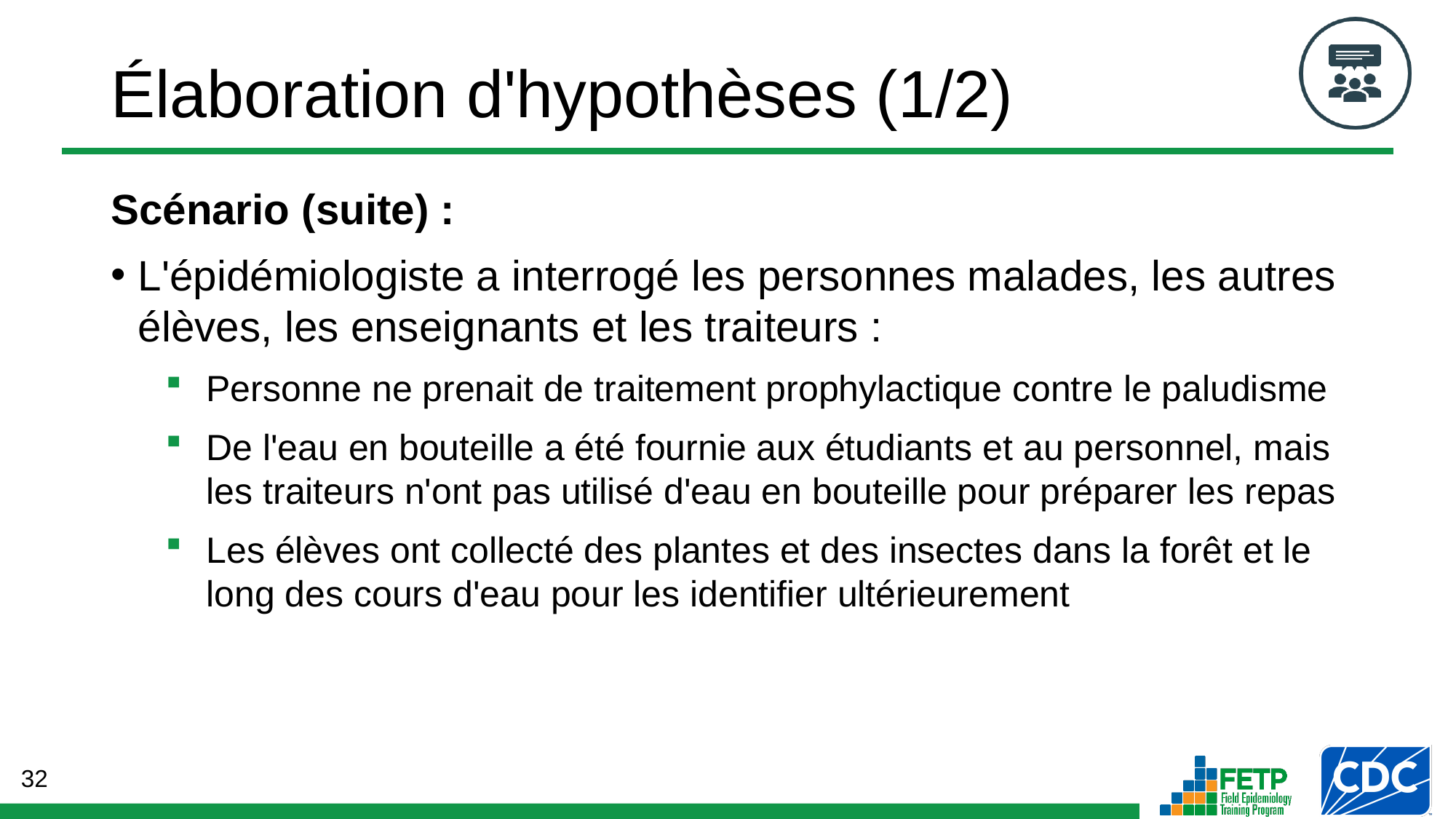

# Élaboration d'hypothèses (1/2)
Scénario (suite) :
L'épidémiologiste a interrogé les personnes malades, les autres élèves, les enseignants et les traiteurs :
Personne ne prenait de traitement prophylactique contre le paludisme
De l'eau en bouteille a été fournie aux étudiants et au personnel, mais les traiteurs n'ont pas utilisé d'eau en bouteille pour préparer les repas
Les élèves ont collecté des plantes et des insectes dans la forêt et le long des cours d'eau pour les identifier ultérieurement